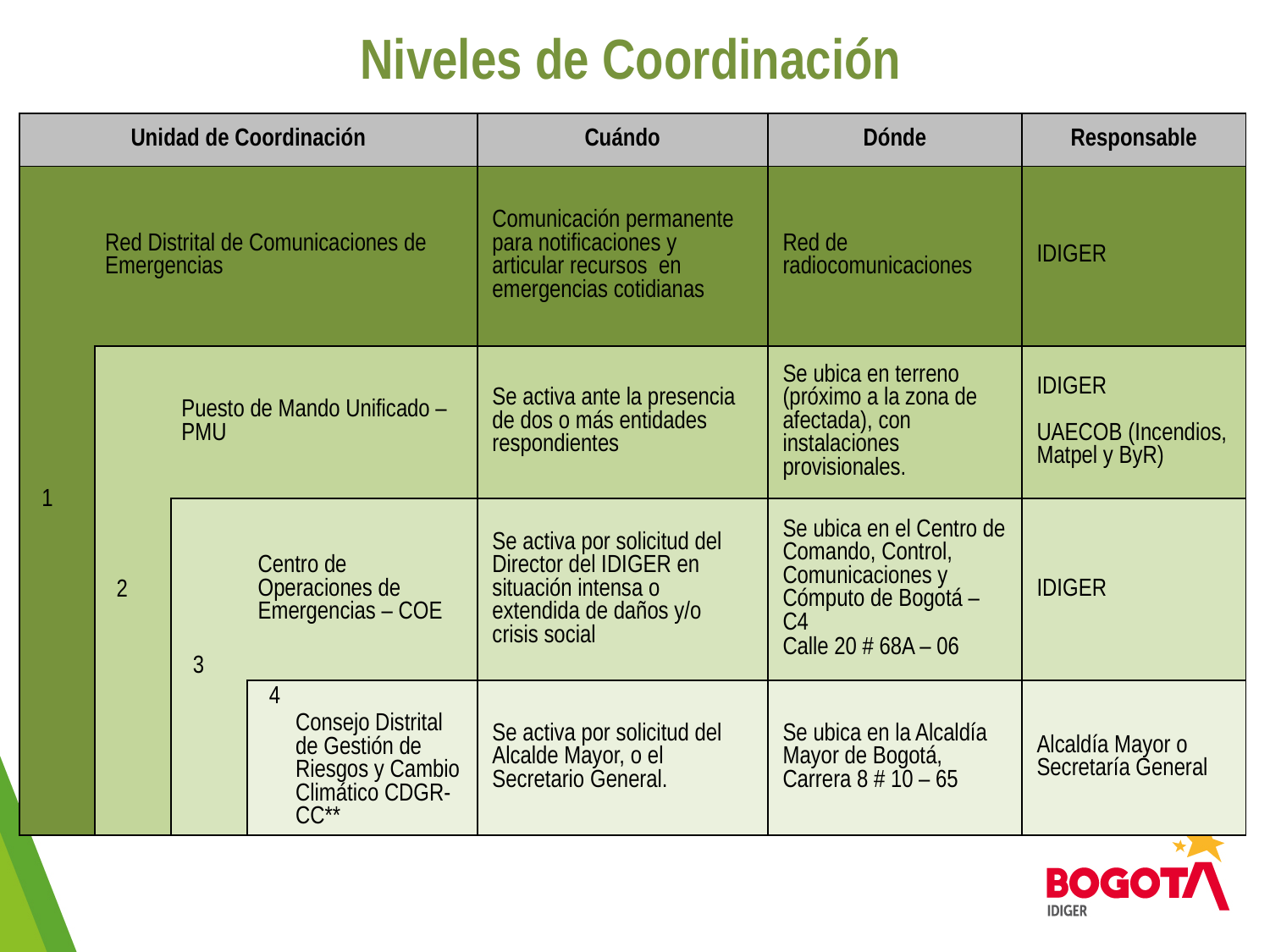

Niveles de Coordinación
| Unidad de Coordinación |  |  |  | Cuándo | Dónde | Responsable |
| --- | --- | --- | --- | --- | --- | --- |
| 1 | Red Distrital de Comunicaciones de Emergencias |  |  | Comunicación permanente para notificaciones y articular recursos en emergencias cotidianas | Red de radiocomunicaciones | IDIGER |
|  | 2 | Puesto de Mando Unificado – PMU |  | Se activa ante la presencia de dos o más entidades respondientes | Se ubica en terreno (próximo a la zona de afectada), con instalaciones provisionales. | IDIGER UAECOB (Incendios, Matpel y ByR) |
|  |  | 3 | Centro de Operaciones de Emergencias – COE | Se activa por solicitud del Director del IDIGER en situación intensa o extendida de daños y/o crisis social | Se ubica en el Centro de Comando, Control, Comunicaciones y Cómputo de Bogotá – C4 Calle 20 # 68A – 06 | IDIGER |
|  |  |  | 4 Consejo Distrital de Gestión de Riesgos y Cambio Climático CDGR-CC\*\* | Se activa por solicitud del Alcalde Mayor, o el Secretario General. | Se ubica en la Alcaldía Mayor de Bogotá, Carrera 8 # 10 – 65 | Alcaldía Mayor o Secretaría General |